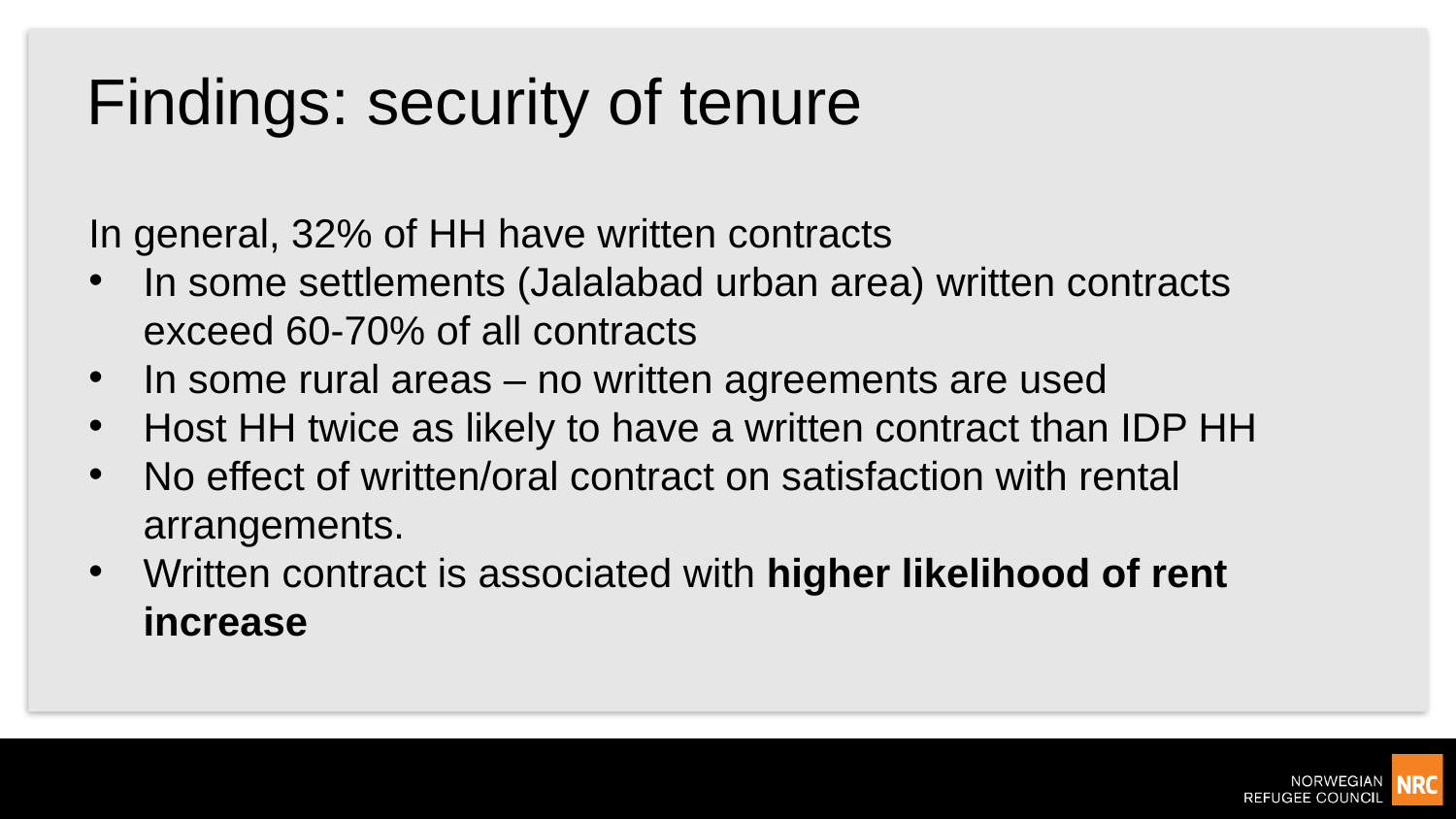

# Findings: security of tenure
In general, 32% of HH have written contracts
In some settlements (Jalalabad urban area) written contracts exceed 60-70% of all contracts
In some rural areas – no written agreements are used
Host HH twice as likely to have a written contract than IDP HH
No effect of written/oral contract on satisfaction with rental arrangements.
Written contract is associated with higher likelihood of rent increase